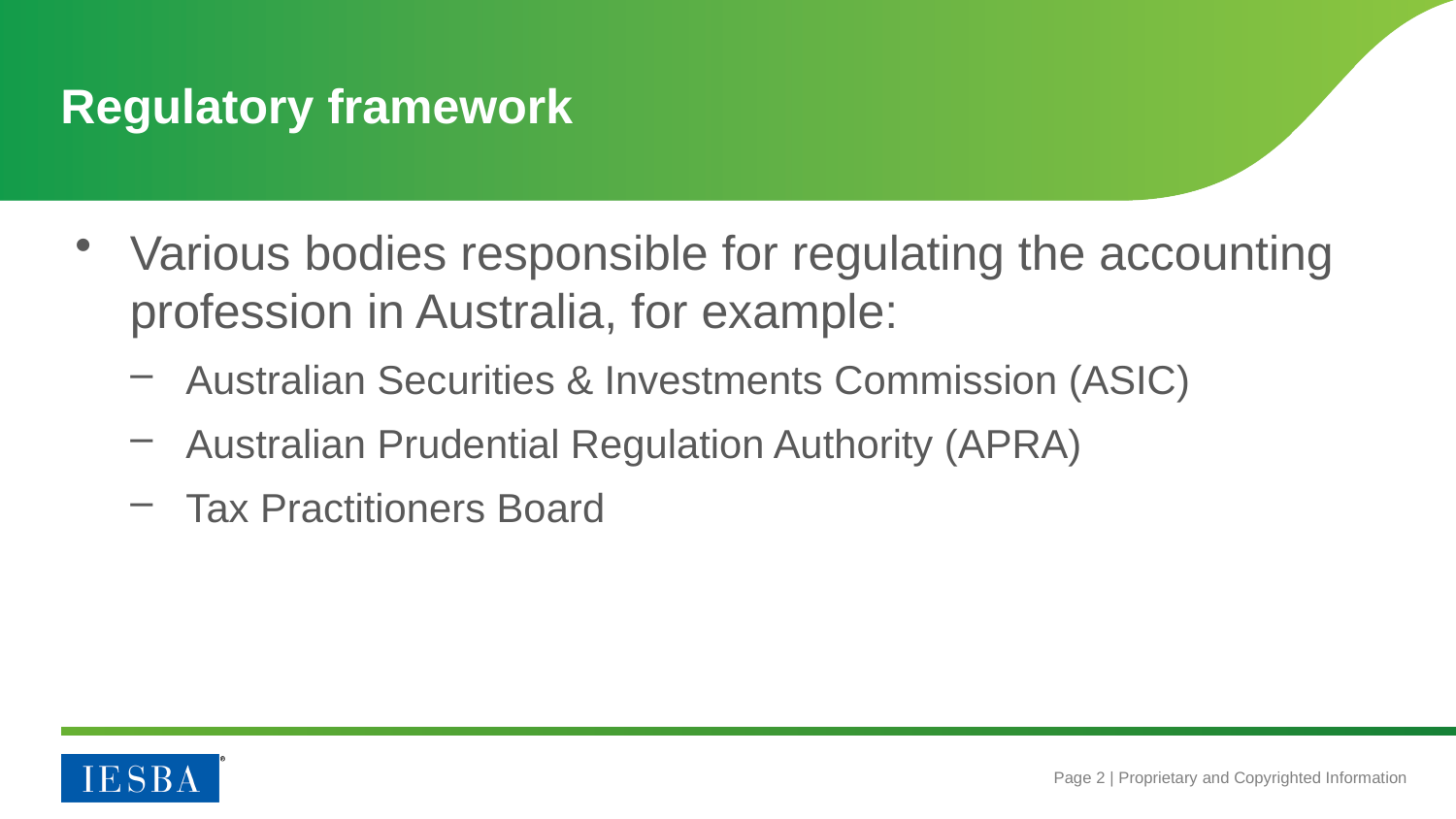

# Regulatory framework
Various bodies responsible for regulating the accounting profession in Australia, for example:
Australian Securities & Investments Commission (ASIC)
Australian Prudential Regulation Authority (APRA)
Tax Practitioners Board